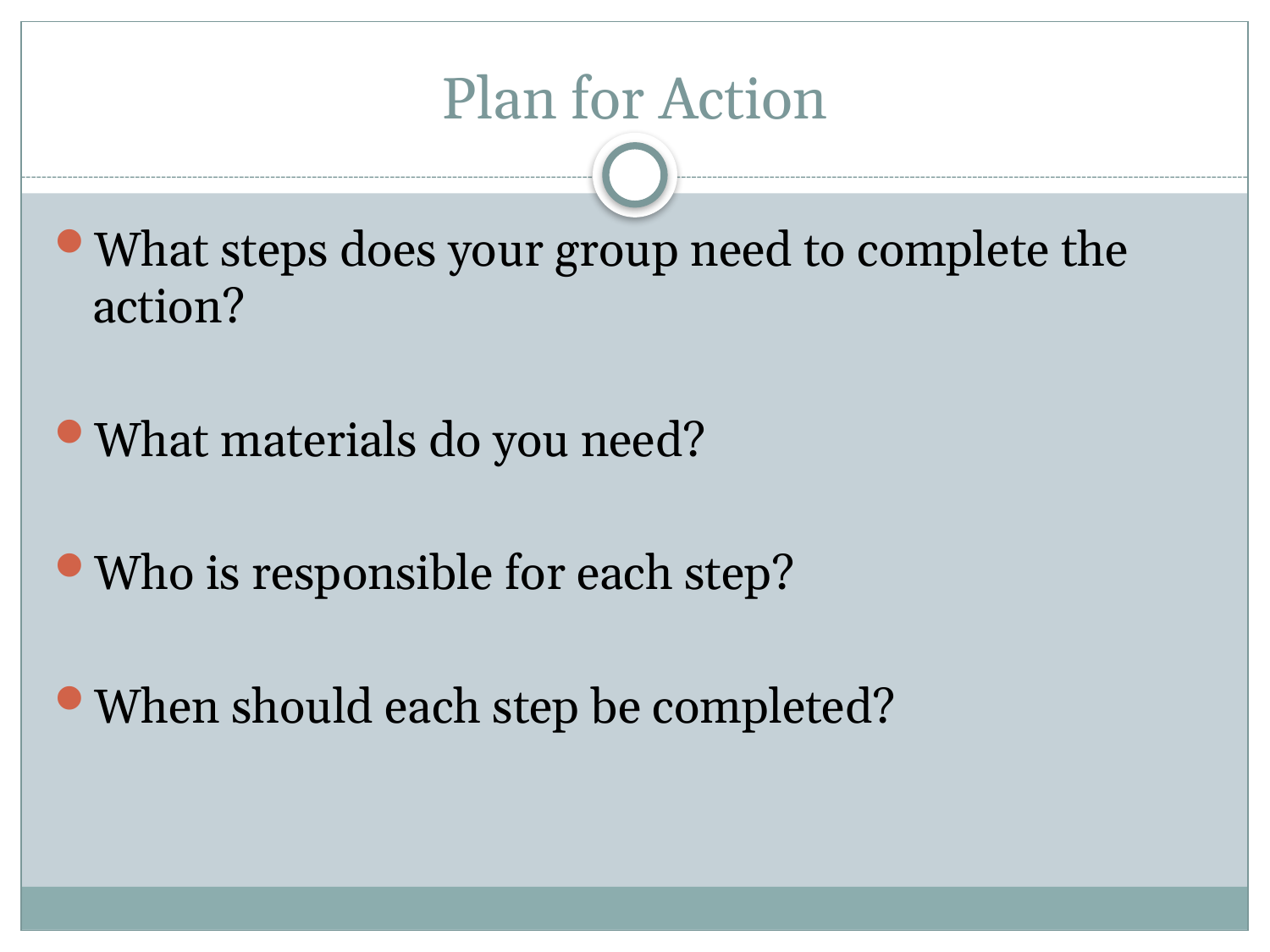

# Plan for Action
What steps does your group need to complete the action?

What materials do you need?

Who is responsible for each step?

When should each step be completed?